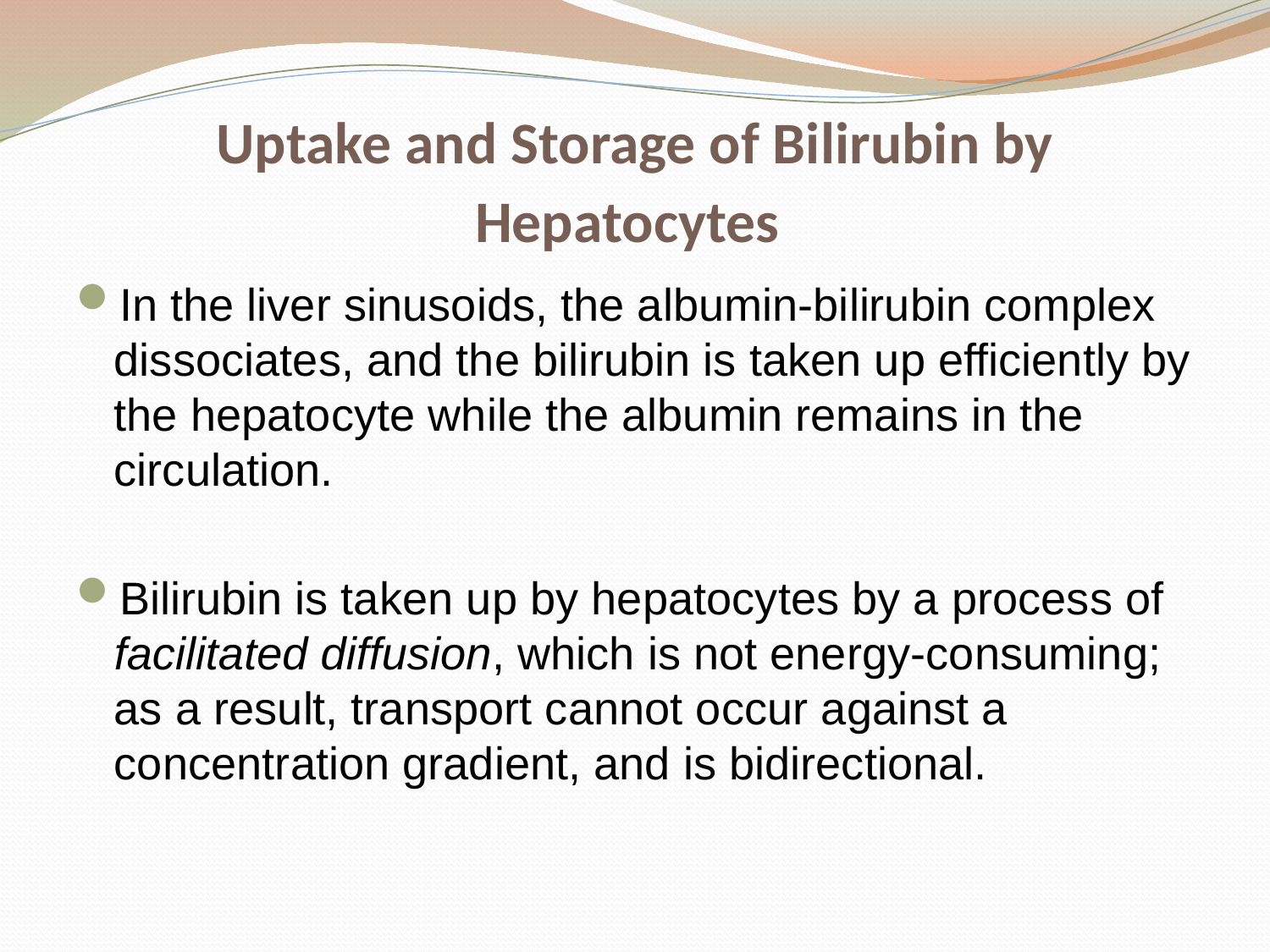

# Uptake and Storage of Bilirubin by Hepatocytes
In the liver sinusoids, the albumin-bilirubin complex dissociates, and the bilirubin is taken up efficiently by the hepatocyte while the albumin remains in the circulation.

Bilirubin is taken up by hepatocytes by a process of facilitated diffusion, which is not energy-consuming; as a result, transport cannot occur against a concentration gradient, and is bidirectional.